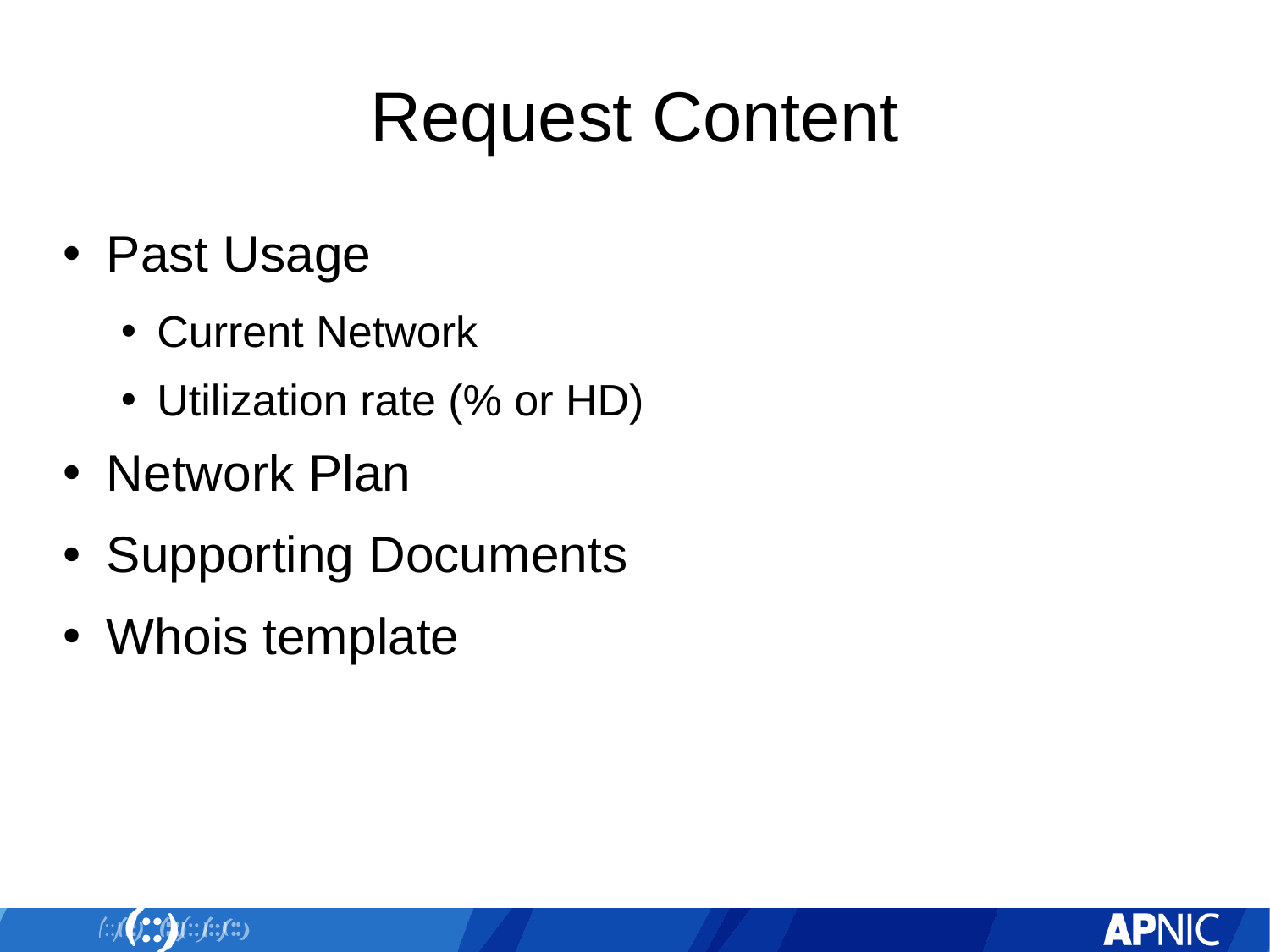

# Request Content
Past Usage
Current Network
Utilization rate (% or HD)
Network Plan
Supporting Documents
Whois template